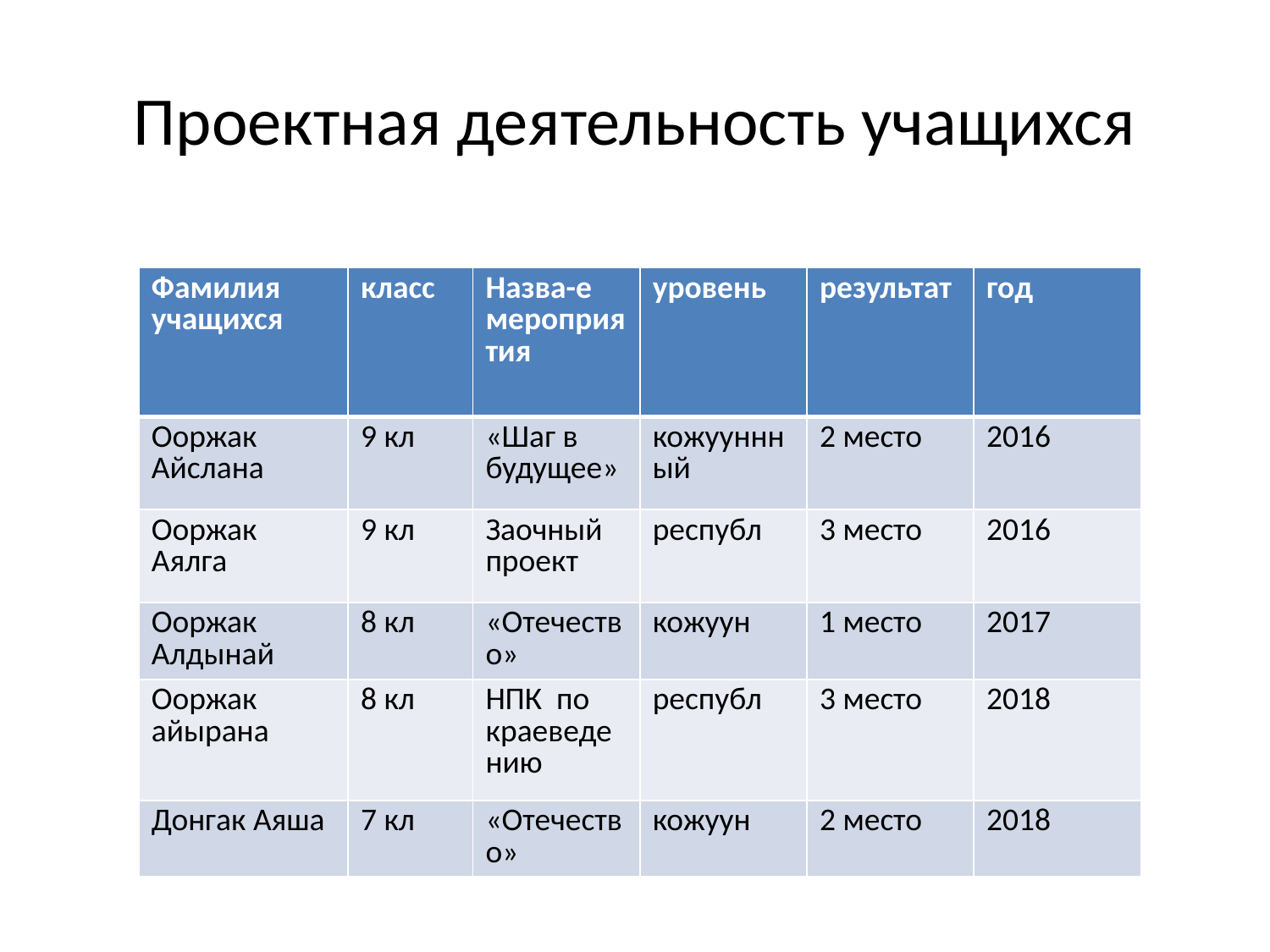

# Проектная деятельность учащихся

| Фамилия учащихся | класс | Назва-е мероприятия | уровень | результат | год |
| --- | --- | --- | --- | --- | --- |
| Ооржак Айслана | 9 кл | «Шаг в будущее» | кожууннный | 2 место | 2016 |
| Ооржак Аялга | 9 кл | Заочный проект | республ | 3 место | 2016 |
| Ооржак Алдынай | 8 кл | «Отечество» | кожуун | 1 место | 2017 |
| Ооржак айырана | 8 кл | НПК по краеведению | республ | 3 место | 2018 |
| Донгак Аяша | 7 кл | «Отечество» | кожуун | 2 место | 2018 |